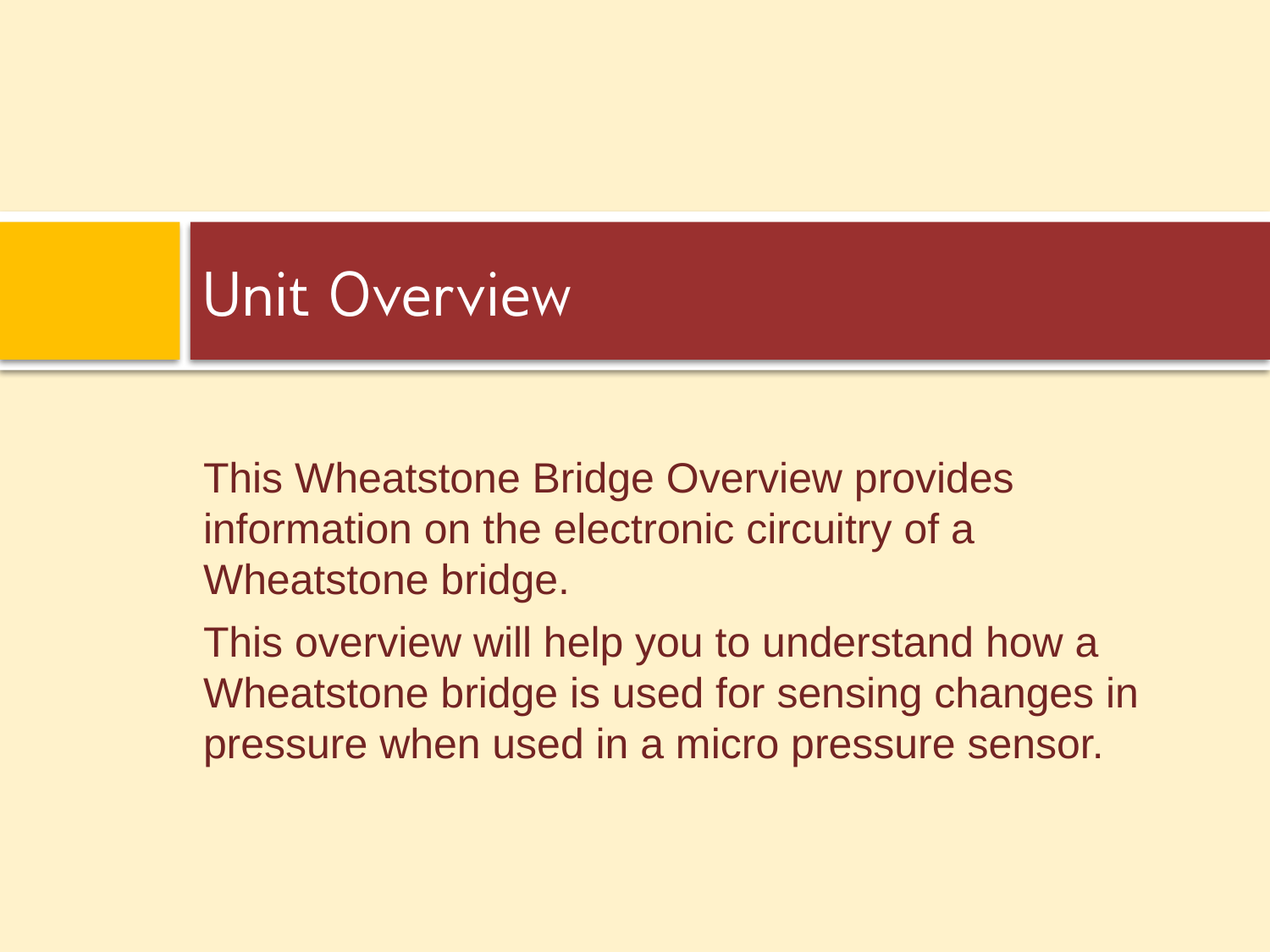

# Unit Overview

This Wheatstone Bridge Overview provides information on the electronic circuitry of a Wheatstone bridge.
This overview will help you to understand how a Wheatstone bridge is used for sensing changes in pressure when used in a micro pressure sensor.